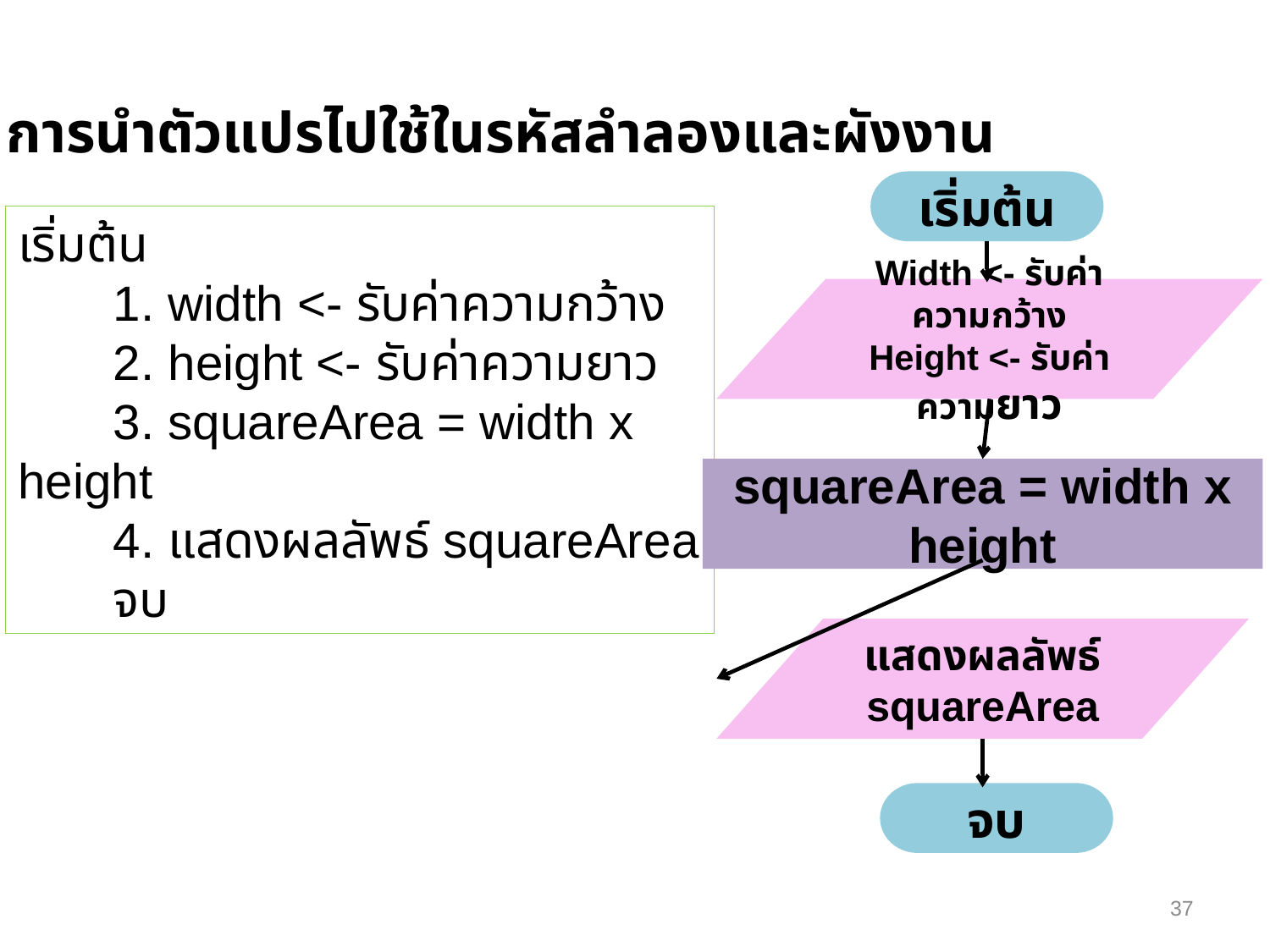

ตัวอย่าง การนำตัวแปรไปใช้ในรหัสลำลองและผังงาน
เริ่มต้น
เริ่มต้น
1. width <- รับค่าความกว้าง
2. height <- รับค่าความยาว
3. squareArea = width x  height
4. แสดงผลลัพธ์ squareArea
จบ

Width <- รับค่าความกว้าง
Height <- รับค่าความยาว
squareArea = width x height
แสดงผลลัพธ์ squareArea
จบ
37